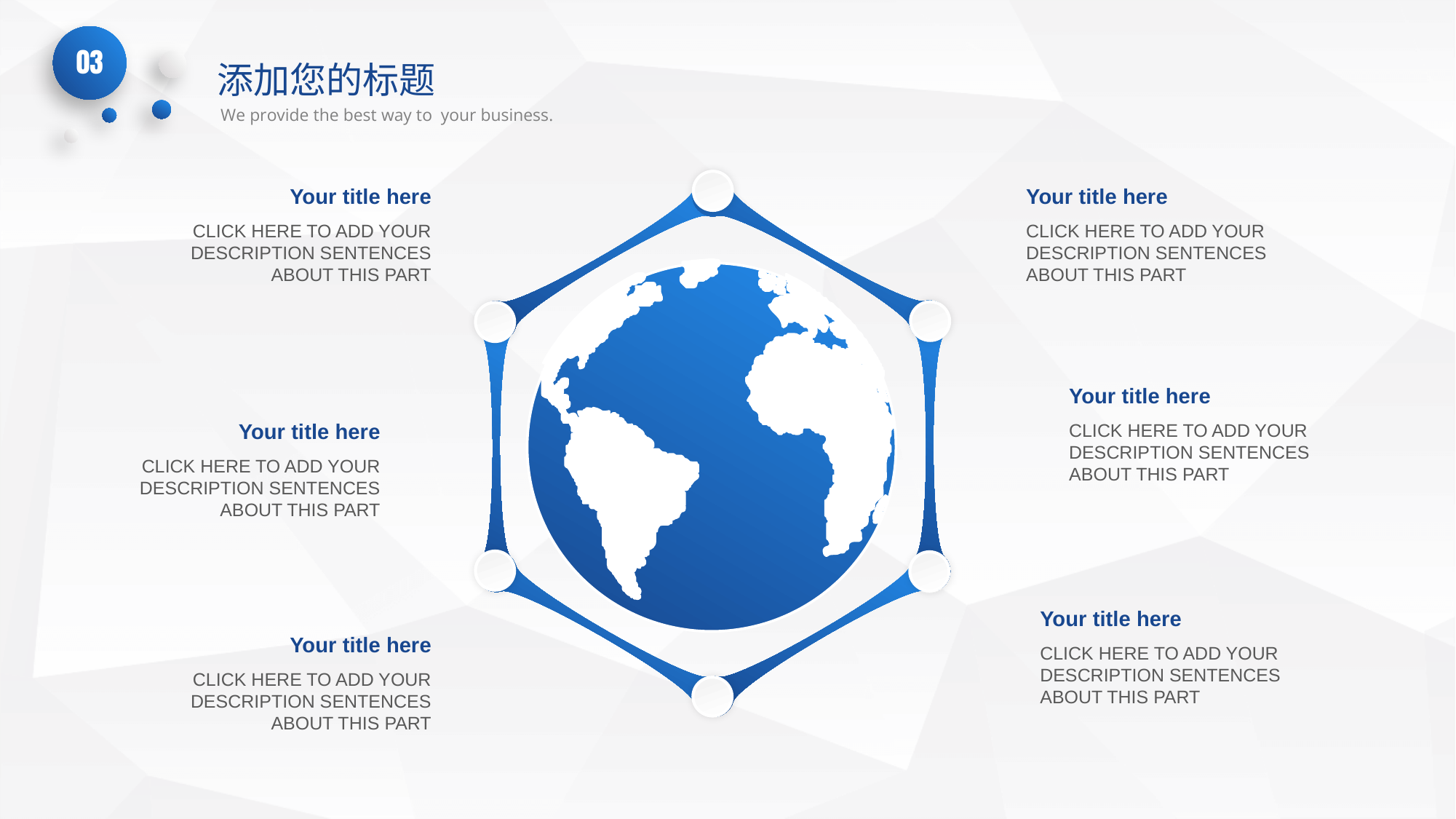

Your title here
CLICK HERE TO ADD YOUR DESCRIPTION SENTENCES ABOUT THIS PART
Your title here
CLICK HERE TO ADD YOUR DESCRIPTION SENTENCES ABOUT THIS PART

Your title here
CLICK HERE TO ADD YOUR DESCRIPTION SENTENCES ABOUT THIS PART
Your title here
CLICK HERE TO ADD YOUR DESCRIPTION SENTENCES ABOUT THIS PART

Your title here
CLICK HERE TO ADD YOUR DESCRIPTION SENTENCES ABOUT THIS PART
Your title here
CLICK HERE TO ADD YOUR DESCRIPTION SENTENCES ABOUT THIS PART